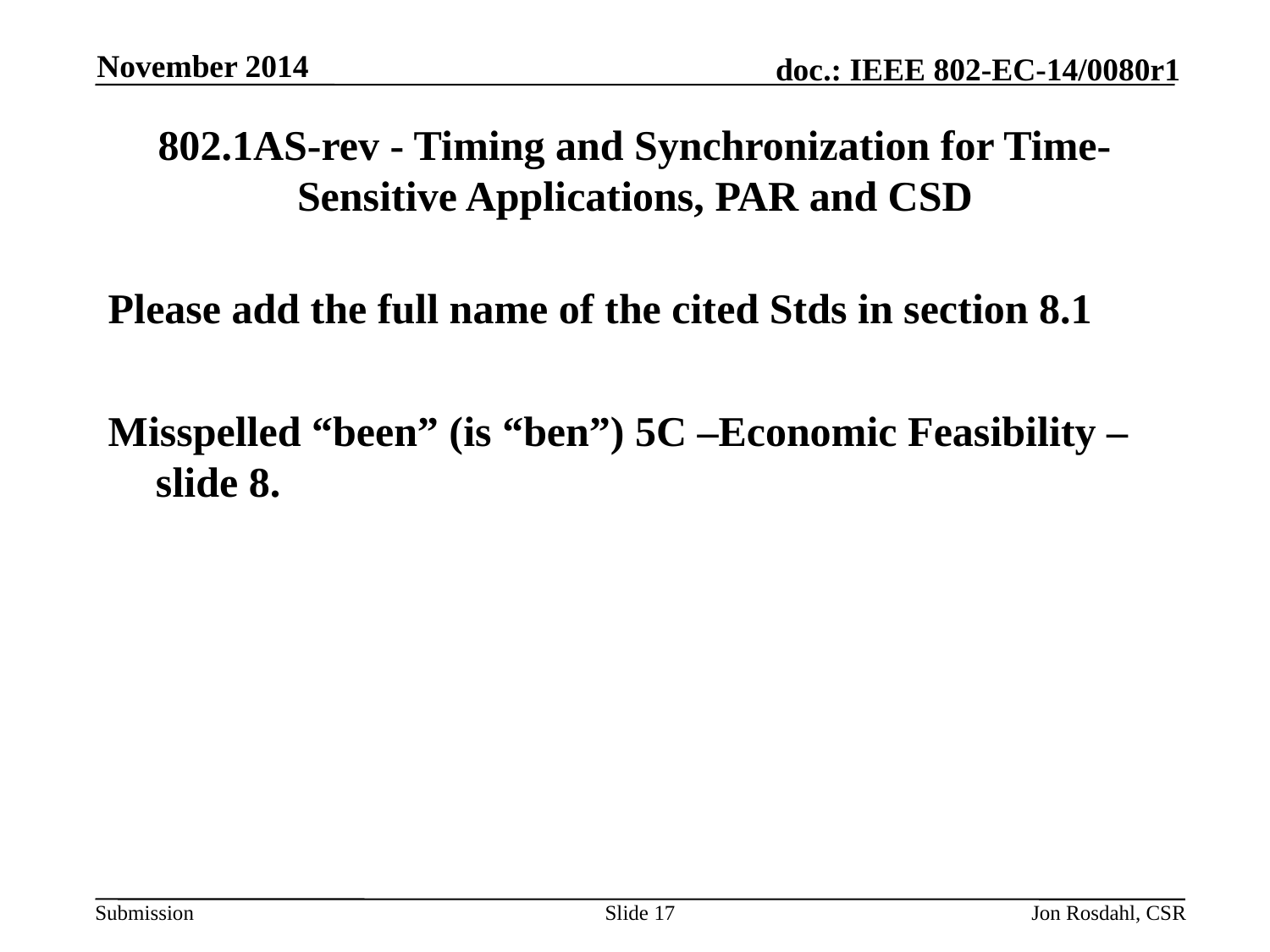

November 2014
# 802.1AS-rev - Timing and Synchronization for Time-Sensitive Applications, PAR and CSD
Please add the full name of the cited Stds in section 8.1

Misspelled “been” (is “ben”) 5C –Economic Feasibility – slide 8.

Slide 17
Jon Rosdahl, CSR